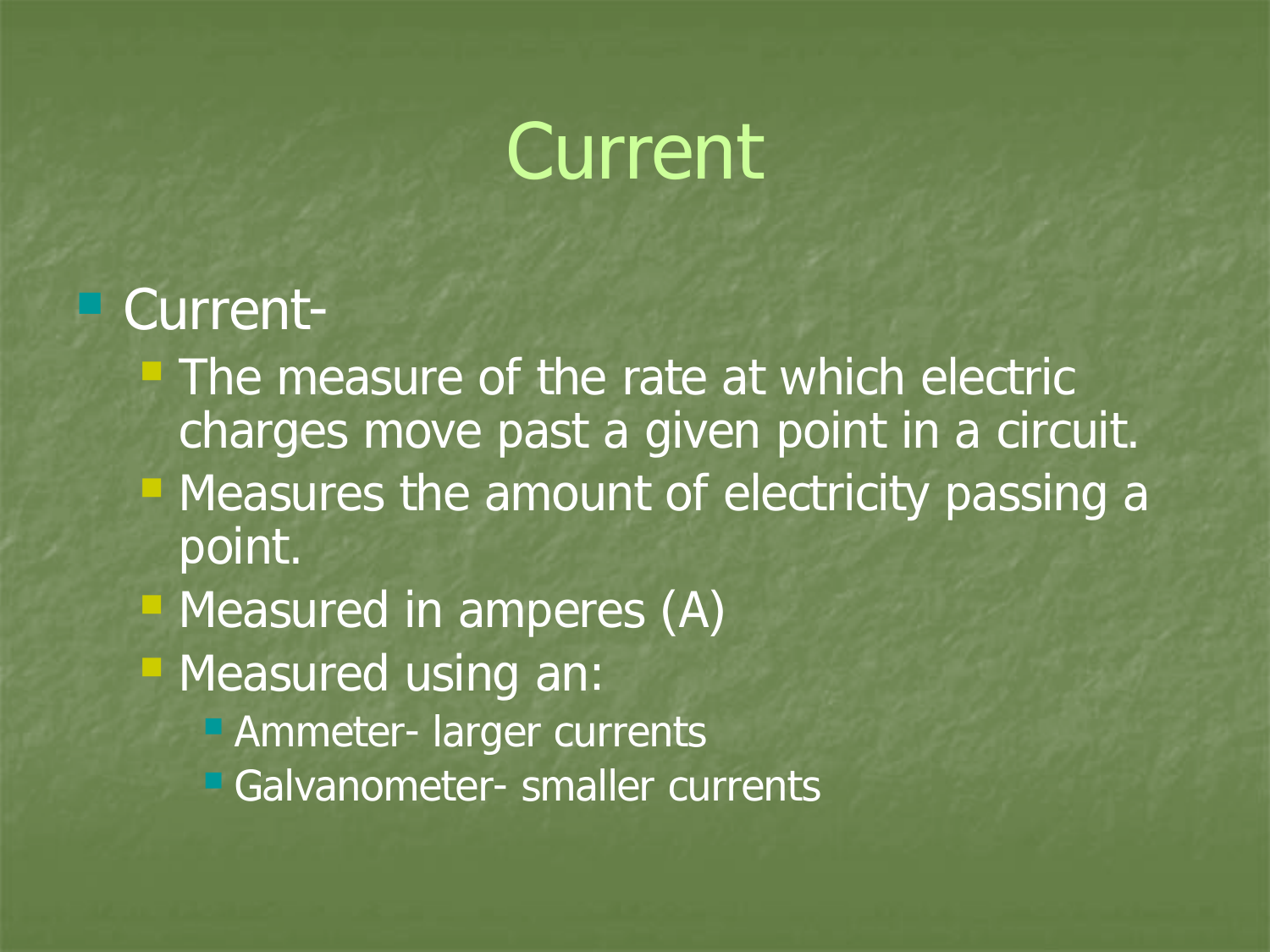

# Current
Current-
The measure of the rate at which electric charges move past a given point in a circuit.
Measures the amount of electricity passing a point.
Measured in amperes (A)
Measured using an:
Ammeter- larger currents
Galvanometer- smaller currents